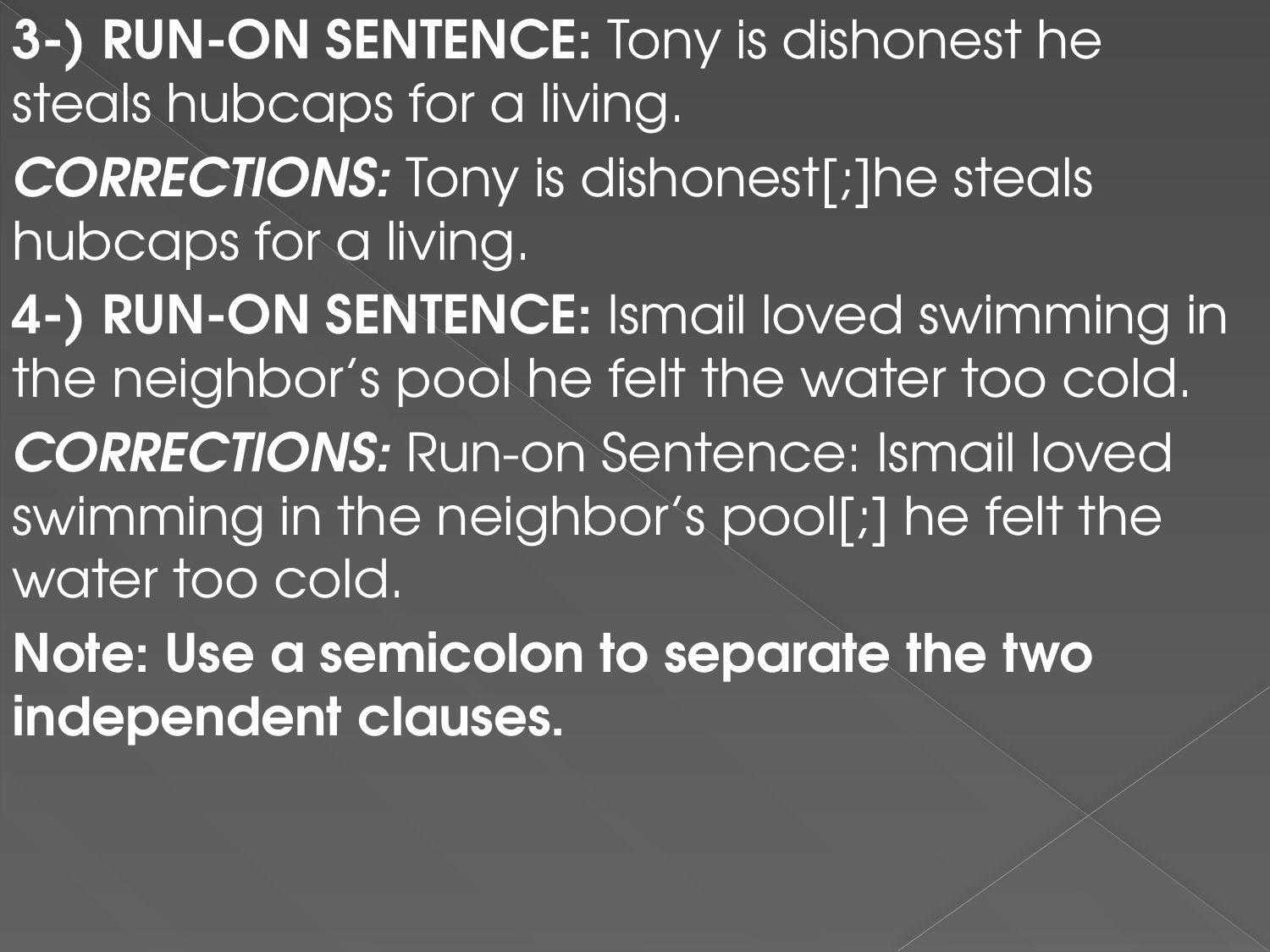

3-) RUN-ON SENTENCE: Tony is dishonest he steals hubcaps for a living.
CORRECTIONS: Tony is dishonest[;]he steals hubcaps for a living.
4-) RUN-ON SENTENCE: Ismail loved swimming in the neighbor’s pool he felt the water too cold.
CORRECTIONS: Run-on Sentence: Ismail loved swimming in the neighbor’s pool[;] he felt the water too cold.
Note: Use a semicolon to separate the two independent clauses.